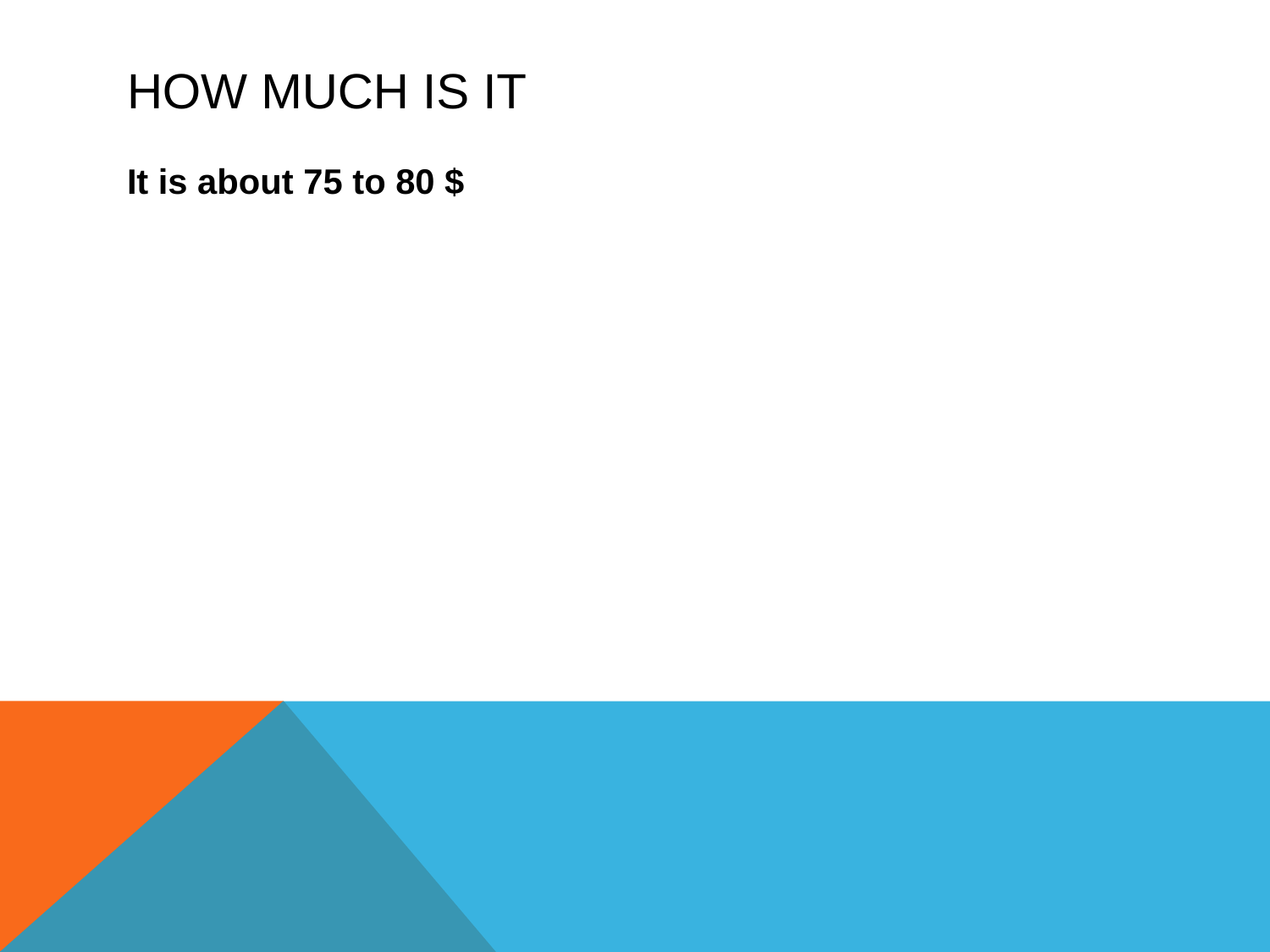

# How much is it
It is about 75 to 80 $